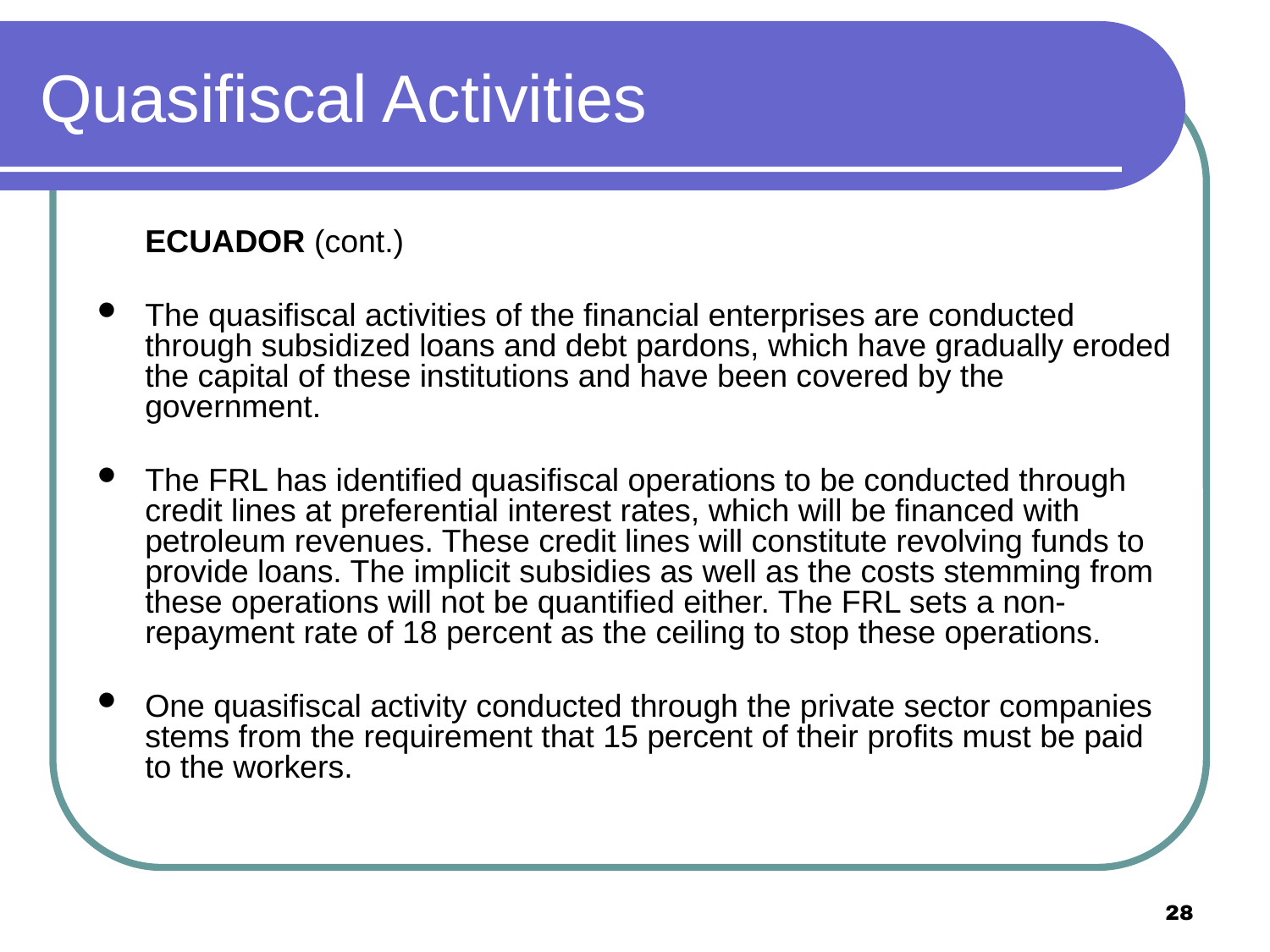

# Quasifiscal Activities
	ECUADOR (cont.)

The quasifiscal activities of the financial enterprises are conducted through subsidized loans and debt pardons, which have gradually eroded the capital of these institutions and have been covered by the government.

The FRL has identified quasifiscal operations to be conducted through credit lines at preferential interest rates, which will be financed with petroleum revenues. These credit lines will constitute revolving funds to provide loans. The implicit subsidies as well as the costs stemming from these operations will not be quantified either. The FRL sets a non-repayment rate of 18 percent as the ceiling to stop these operations.

One quasifiscal activity conducted through the private sector companies stems from the requirement that 15 percent of their profits must be paid to the workers.
28